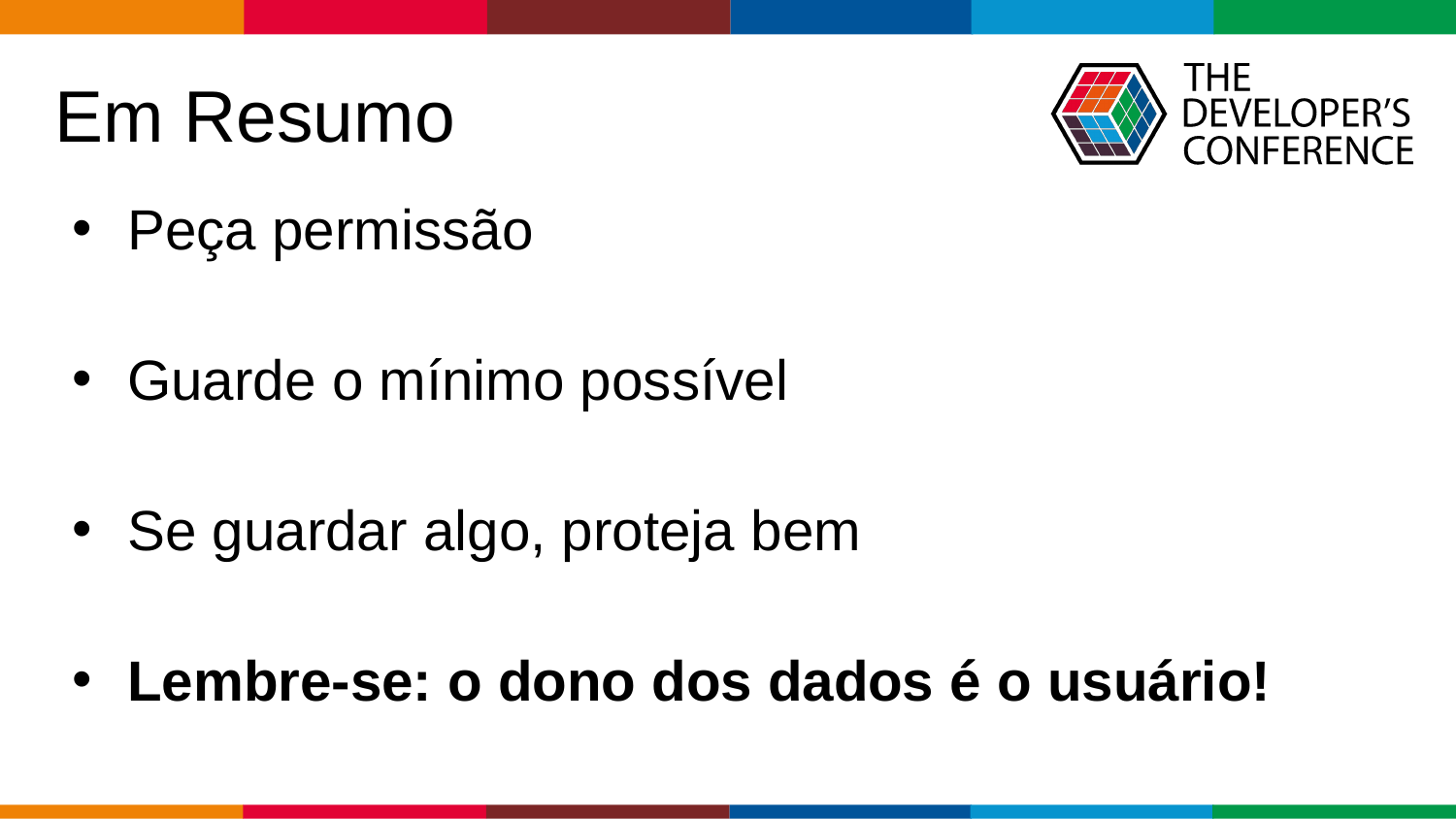

# Em Resumo
Peça permissão

Guarde o mínimo possível

Se guardar algo, proteja bem

Lembre-se: o dono dos dados é o usuário!